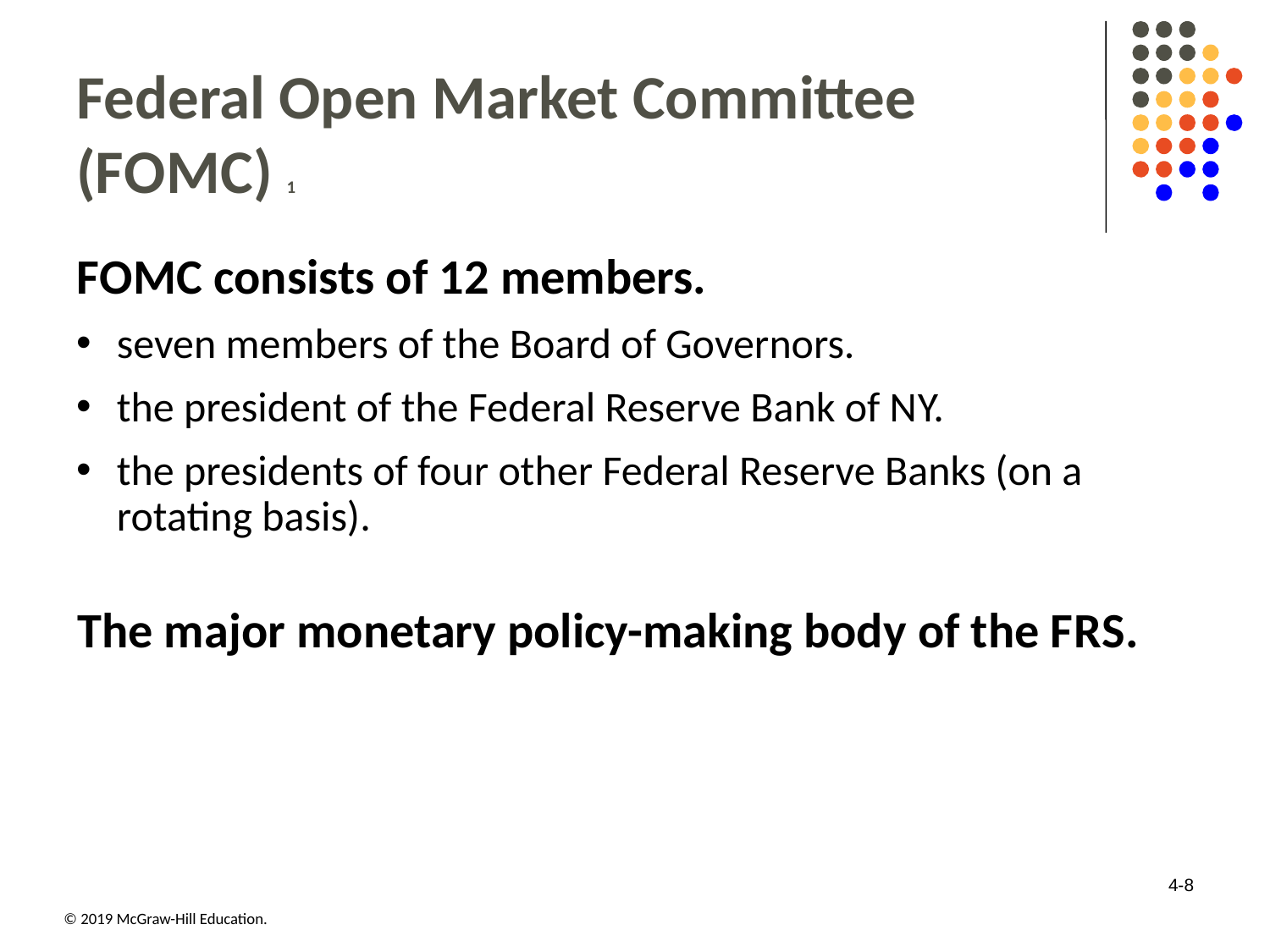

# Federal Open Market Committee (F O M C) 1
F O M C consists of 12 members.
seven members of the Board of Governors.
the president of the Federal Reserve Bank of N Y.
the presidents of four other Federal Reserve Banks (on a rotating basis).
The major monetary policy-making body of the F R S.
4-8